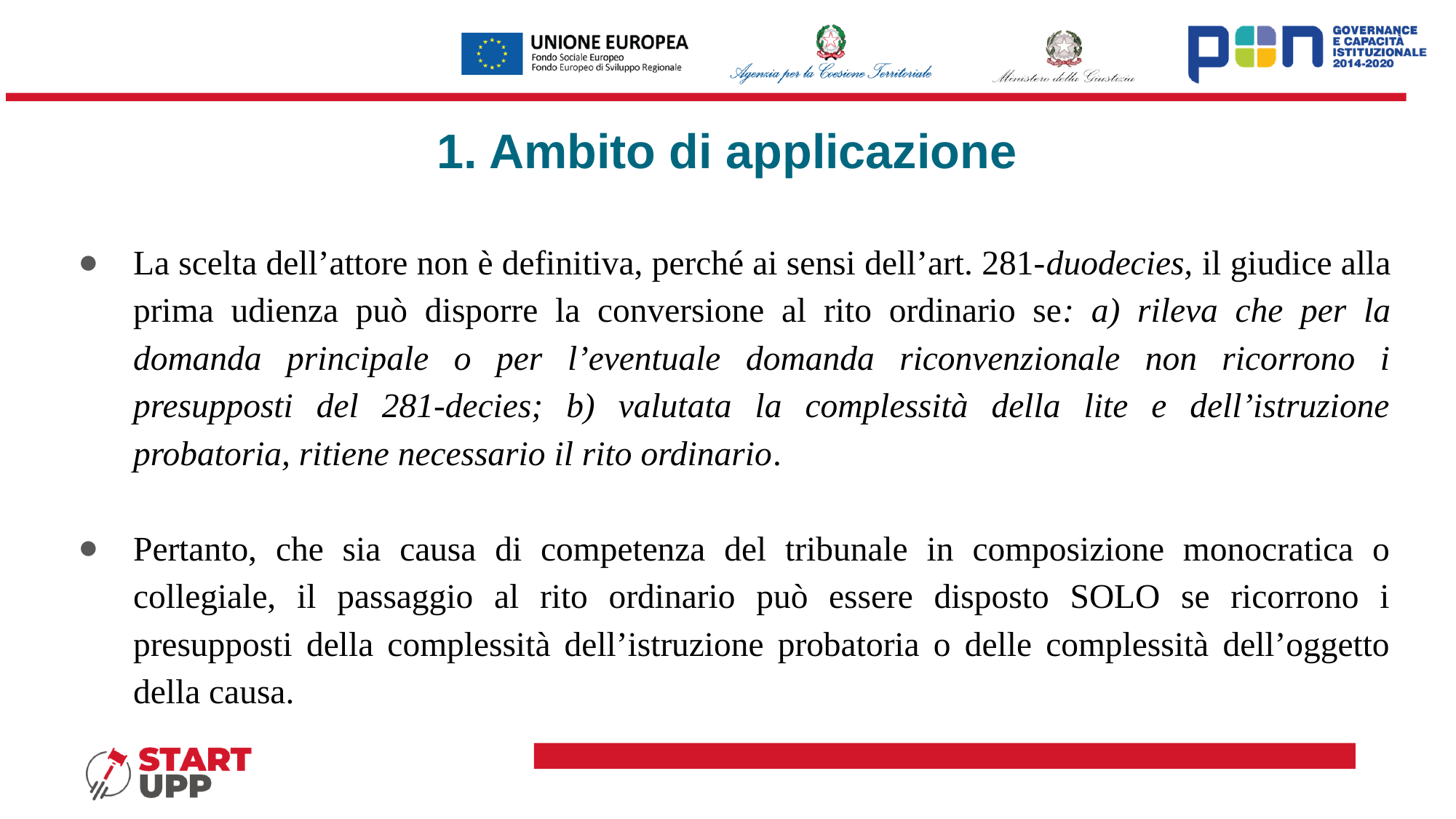

# 1. Ambito di applicazione
La scelta dell’attore non è definitiva, perché ai sensi dell’art. 281-duodecies, il giudice alla prima udienza può disporre la conversione al rito ordinario se: a) rileva che per la domanda principale o per l’eventuale domanda riconvenzionale non ricorrono i presupposti del 281-decies; b) valutata la complessità della lite e dell’istruzione probatoria, ritiene necessario il rito ordinario.

Pertanto, che sia causa di competenza del tribunale in composizione monocratica o collegiale, il passaggio al rito ordinario può essere disposto SOLO se ricorrono i presupposti della complessità dell’istruzione probatoria o delle complessità dell’oggetto della causa.